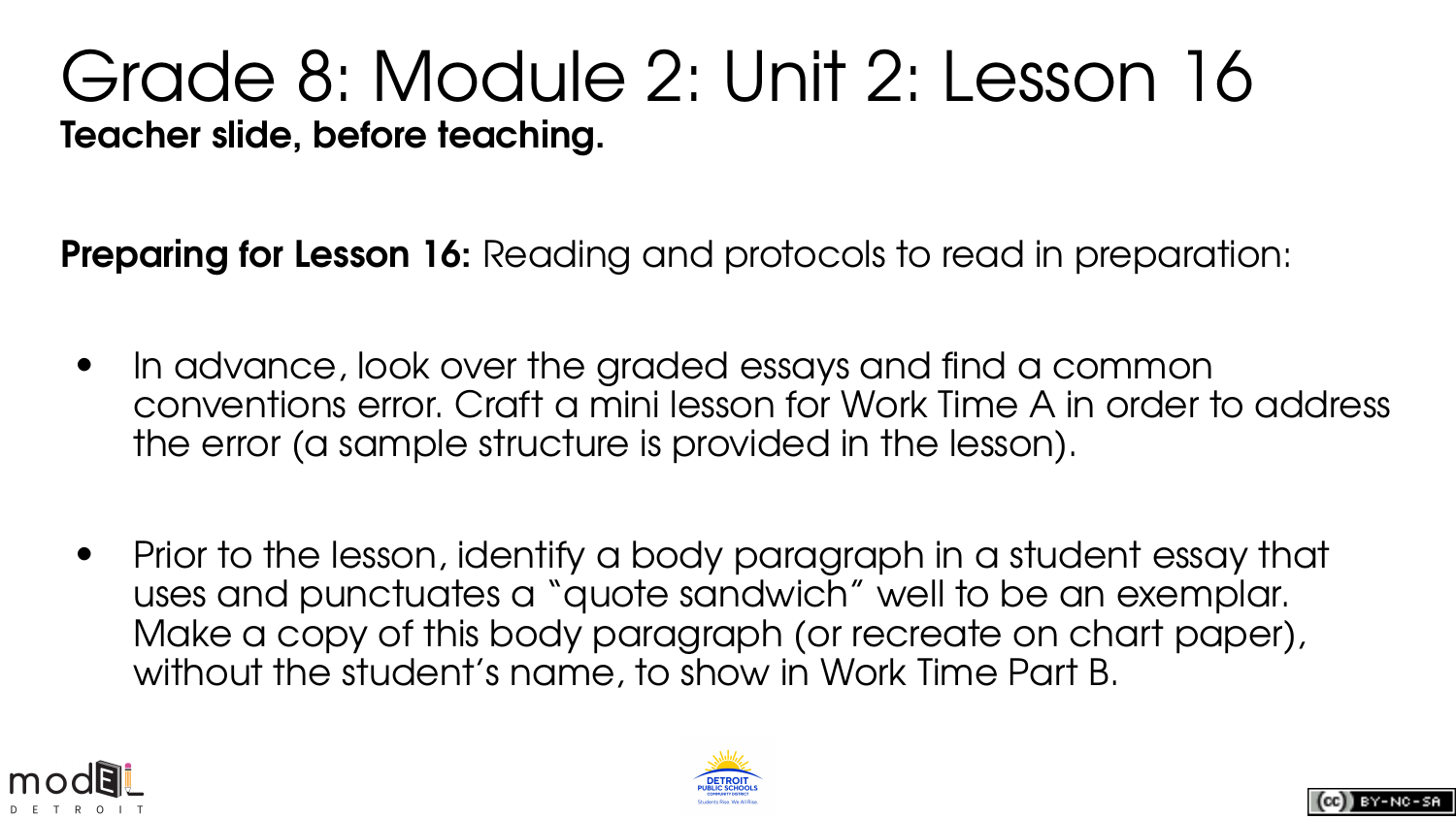

# Grade 8: Module 2: Unit 2: Lesson 16
Teacher slide, before teaching.
Preparing for Lesson 16: Reading and protocols to read in preparation:

In advance, look over the graded essays and find a common conventions error. Craft a mini lesson for Work Time A in order to address the error (a sample structure is provided in the lesson).

Prior to the lesson, identify a body paragraph in a student essay that uses and punctuates a “quote sandwich” well to be an exemplar. Make a copy of this body paragraph (or recreate on chart paper), without the student’s name, to show in Work Time Part B.